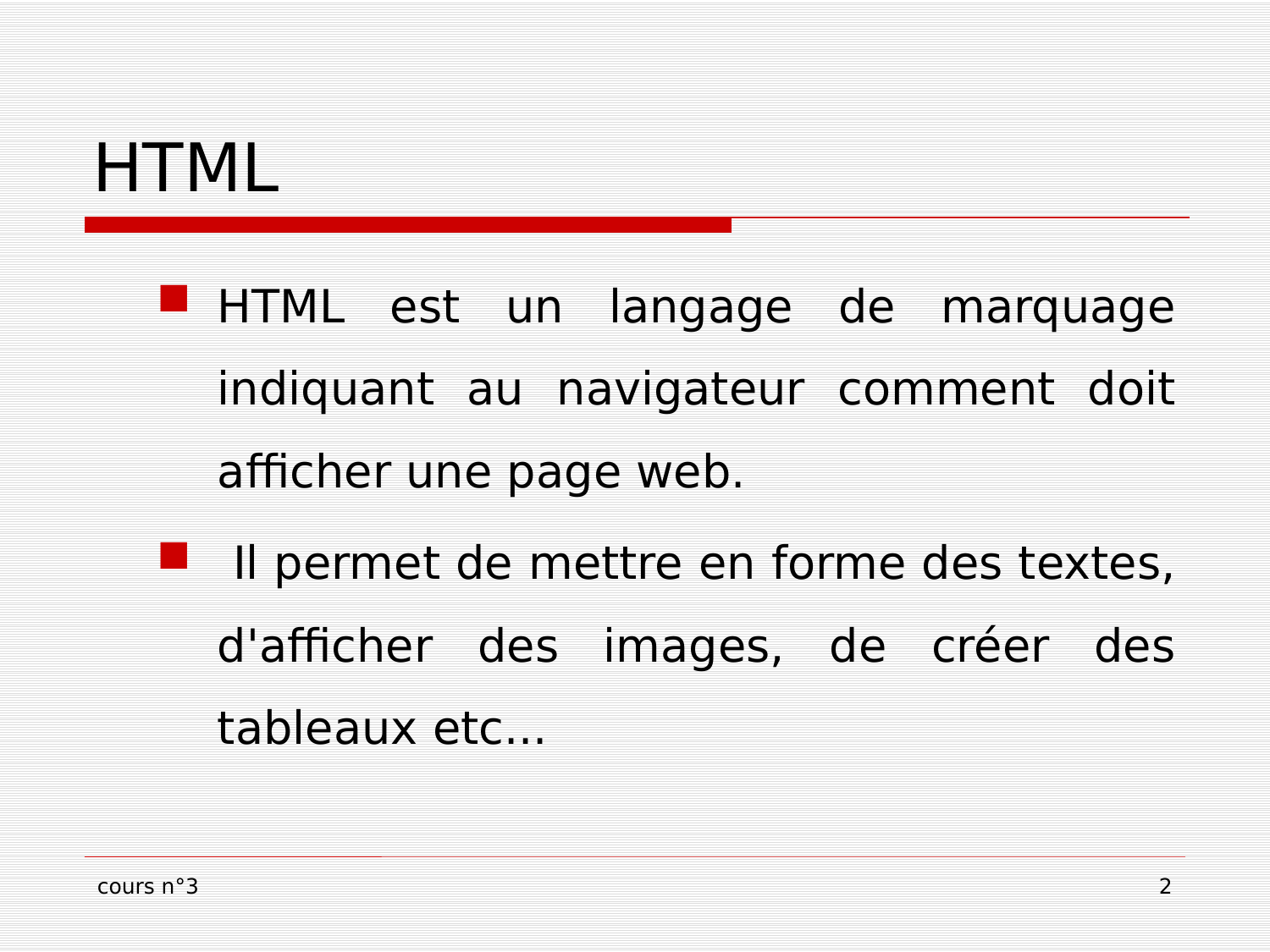

# HTML
HTML est un langage de marquage indiquant au navigateur comment doit afficher une page web.
 Il permet de mettre en forme des textes, d'afficher des images, de créer des tableaux etc...
cours n°3
2